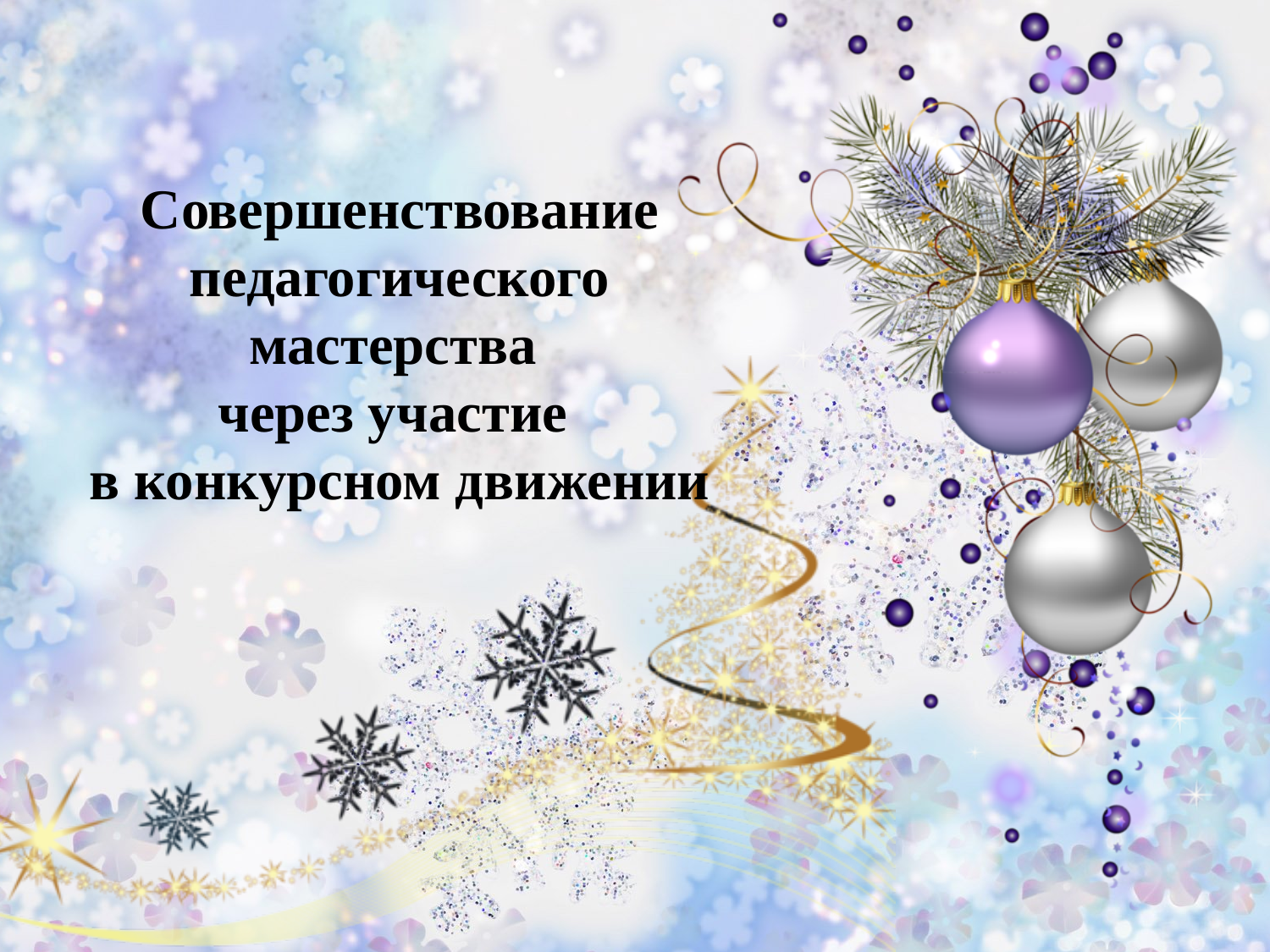

Совершенствование педагогического мастерства
через участие
в конкурсном движении